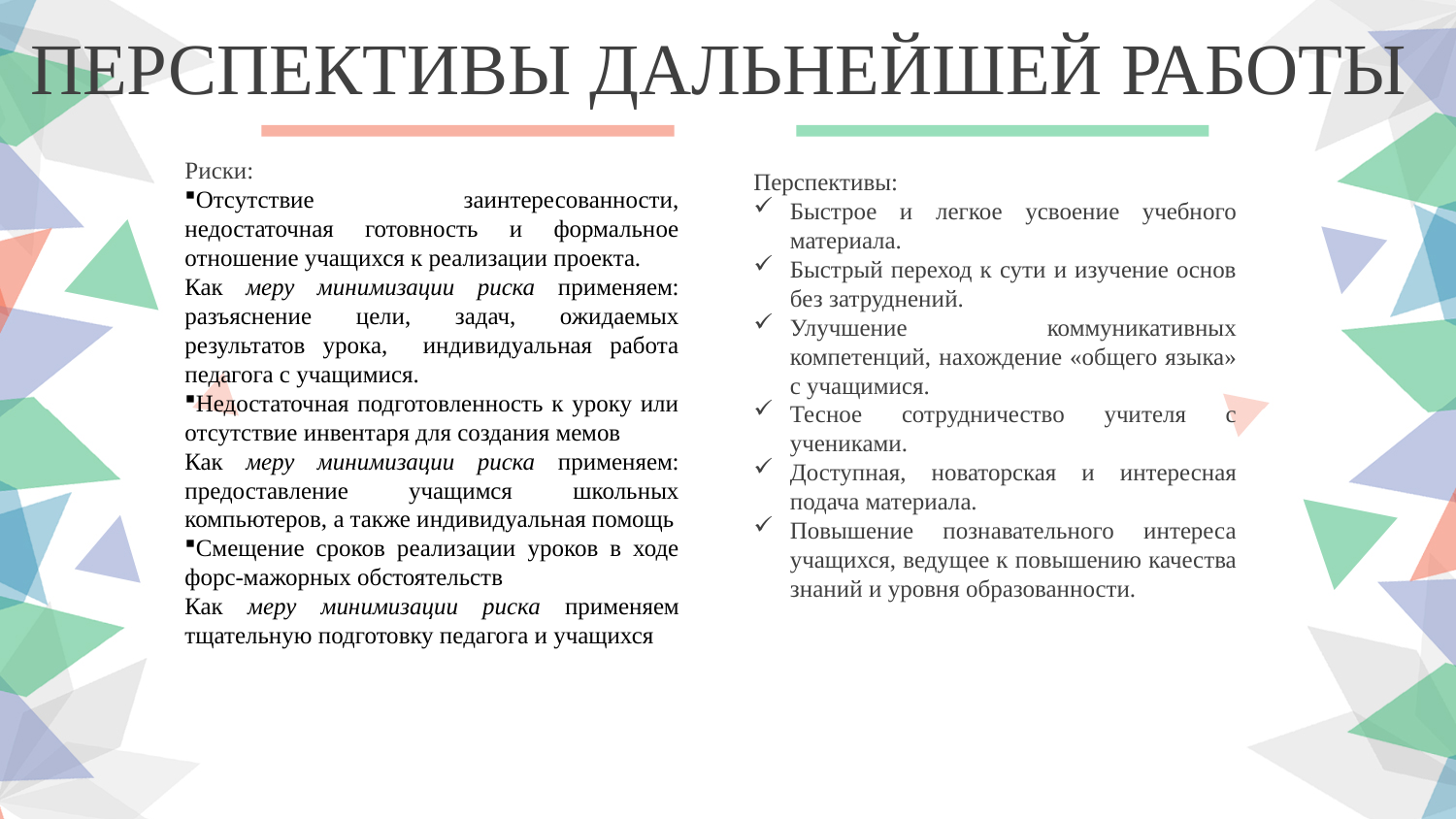

ПЕРСПЕКТИВЫ ДАЛЬНЕЙШЕЙ РАБОТЫ

Риски:
Отсутствие заинтересованности, недостаточная готовность и формальное отношение учащихся к реализации проекта.
Как меру минимизации риска применяем: разъяснение цели, задач, ожидаемых результатов урока,  индивидуальная работа педагога с учащимися.
Недостаточная подготовленность к уроку или отсутствие инвентаря для создания мемов
Как меру минимизации риска применяем: предоставление учащимся школьных компьютеров, а также индивидуальная помощь
Смещение сроков реализации уроков в ходе форс-мажорных обстоятельств
Как меру минимизации риска применяем тщательную подготовку педагога и учащихся

Перспективы:
Быстрое и легкое усвоение учебного материала.
Быстрый переход к сути и изучение основ без затруднений.
Улучшение коммуникативных компетенций, нахождение «общего языка» с учащимися.
Тесное сотрудничество учителя с учениками.
Доступная, новаторская и интересная подача материала.
Повышение познавательного интереса учащихся, ведущее к повышению качества знаний и уровня образованности.